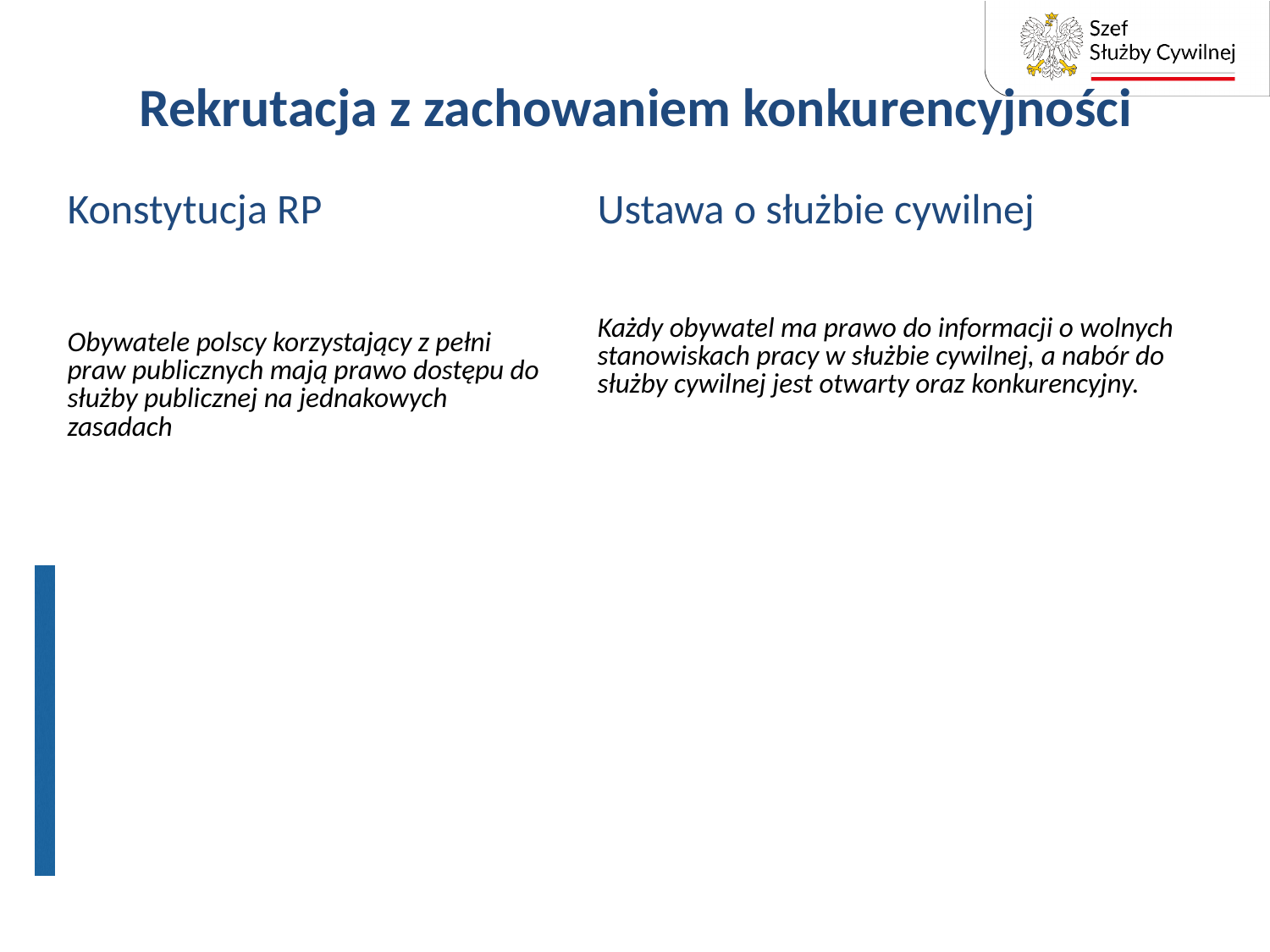

# Rekrutacja z zachowaniem konkurencyjności
Ustawa o służbie cywilnej

Każdy obywatel ma prawo do informacji o wolnych stanowiskach pracy w służbie cywilnej, a nabór do służby cywilnej jest otwarty oraz konkurencyjny.
Konstytucja RP

Obywatele polscy korzystający z pełni praw publicznych mają prawo dostępu do służby publicznej na jednakowych zasadach